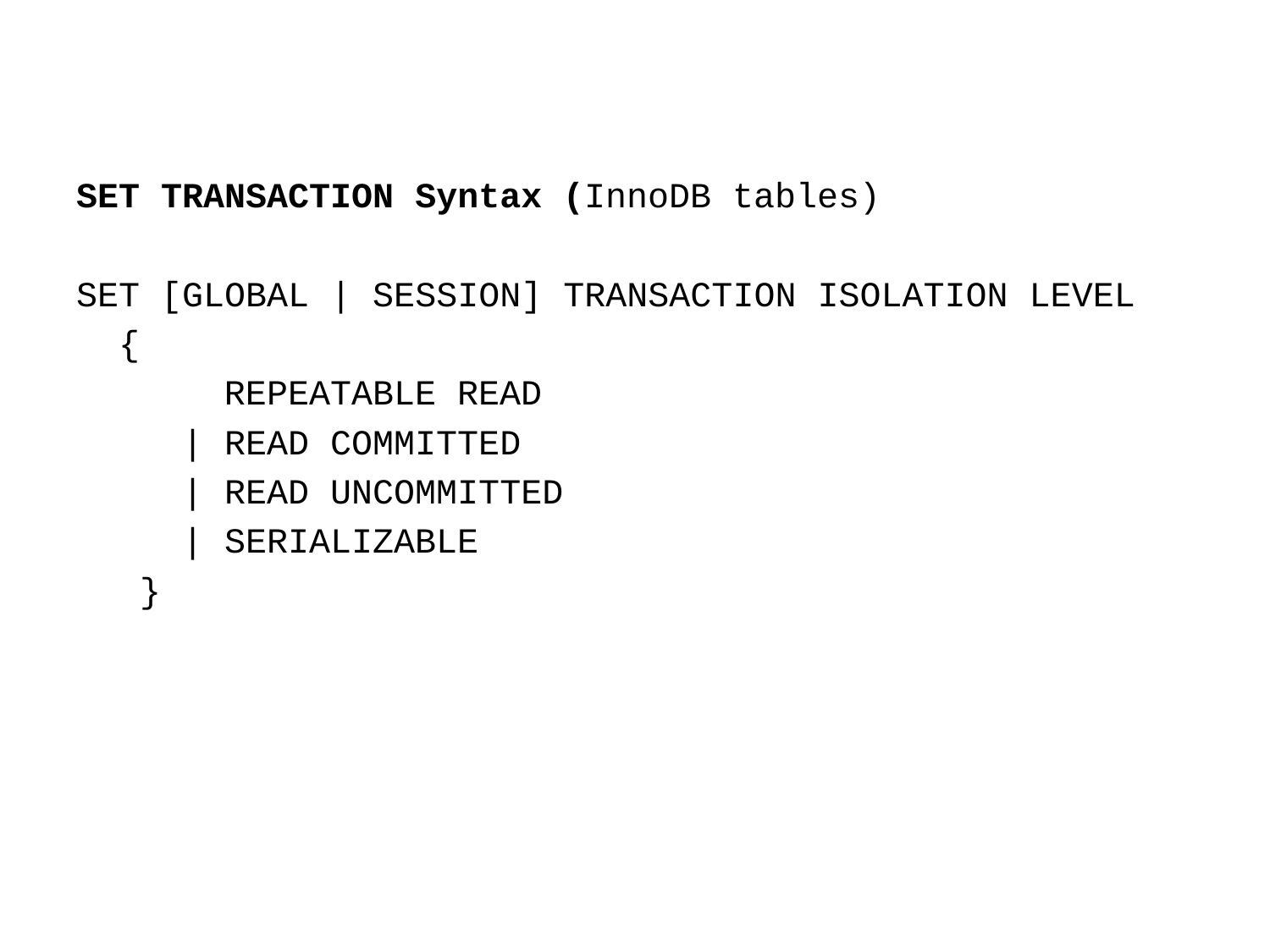

#
SET TRANSACTION Syntax (InnoDB tables)

SET [GLOBAL | SESSION] TRANSACTION ISOLATION LEVEL
  {
       REPEATABLE READ
     | READ COMMITTED
     | READ UNCOMMITTED
     | SERIALIZABLE
   }